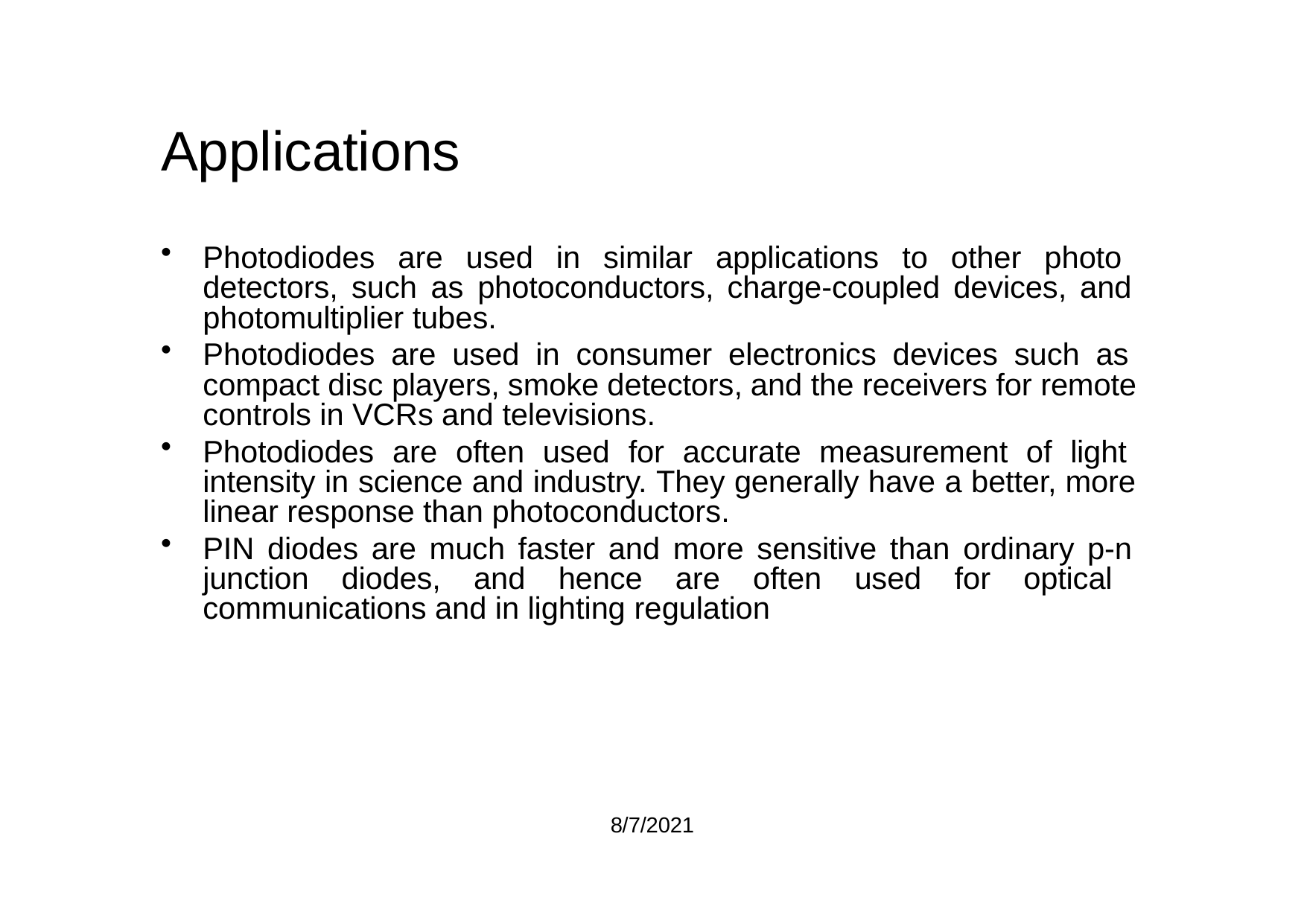

# Applications
Photodiodes are used in similar applications to other photo  detectors, such as photoconductors, charge-coupled devices, and  photomultiplier tubes.
Photodiodes are used in consumer electronics devices such as  compact disc players, smoke detectors, and the receivers for remote  controls in VCRs and televisions.
Photodiodes are often used for accurate measurement of light  intensity in science and industry. They generally have a better, more  linear response than photoconductors.
PIN diodes are much faster and more sensitive than ordinary p-n  junction diodes, and hence are often used for optical  communications and in lighting regulation
8/7/2021